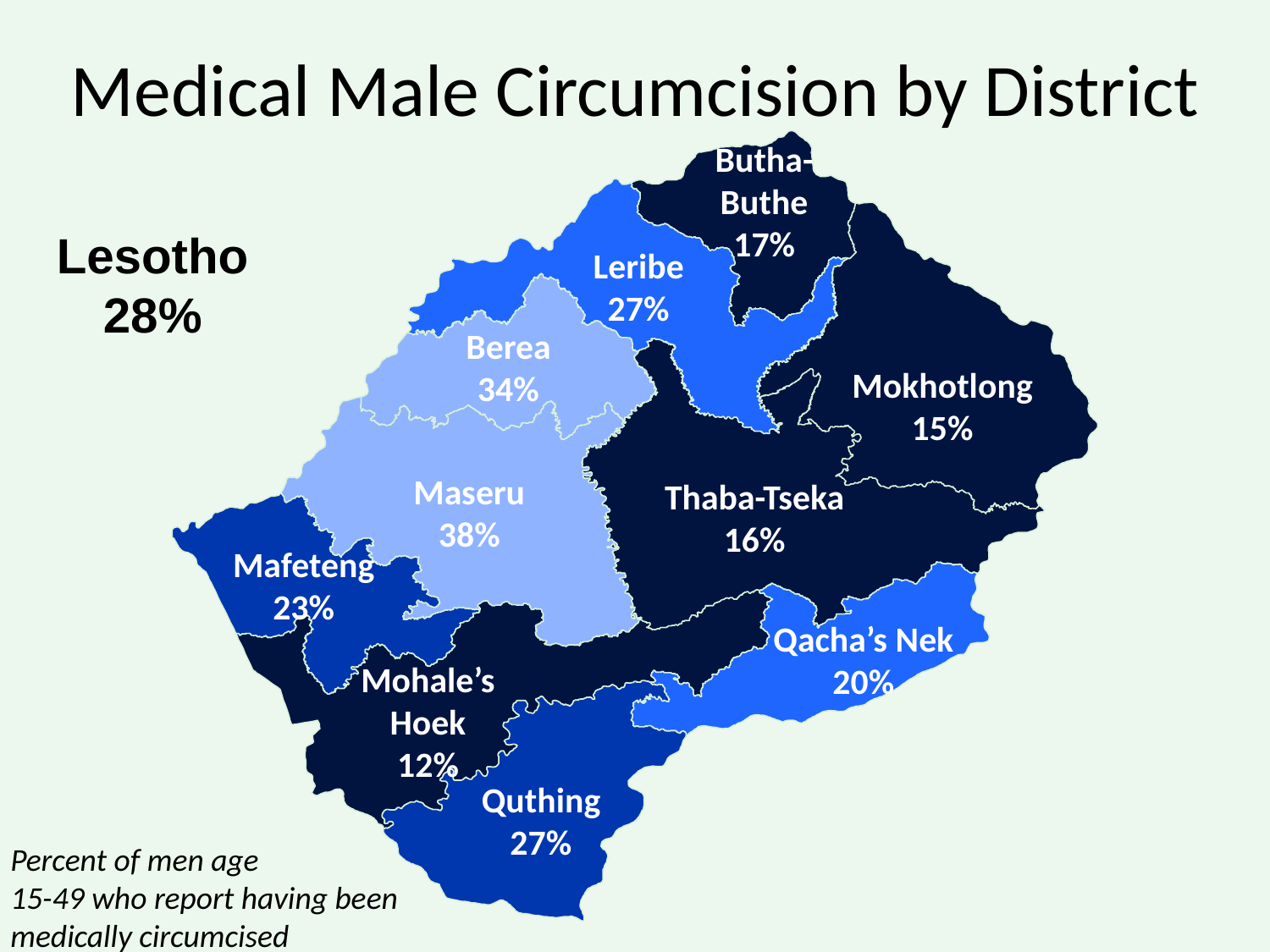

# Medical Male Circumcision by District
Butha-Buthe
17%

Lesotho
28%
Leribe
27%
Berea
34%
Mokhotlong
15%
Maseru
38%
Thaba-Tseka
16%
Mafeteng
23%
Qacha’s Nek
20%
Mohale’s Hoek
12%
Quthing
27%
Percent of men age
15-49 who report having been medically circumcised